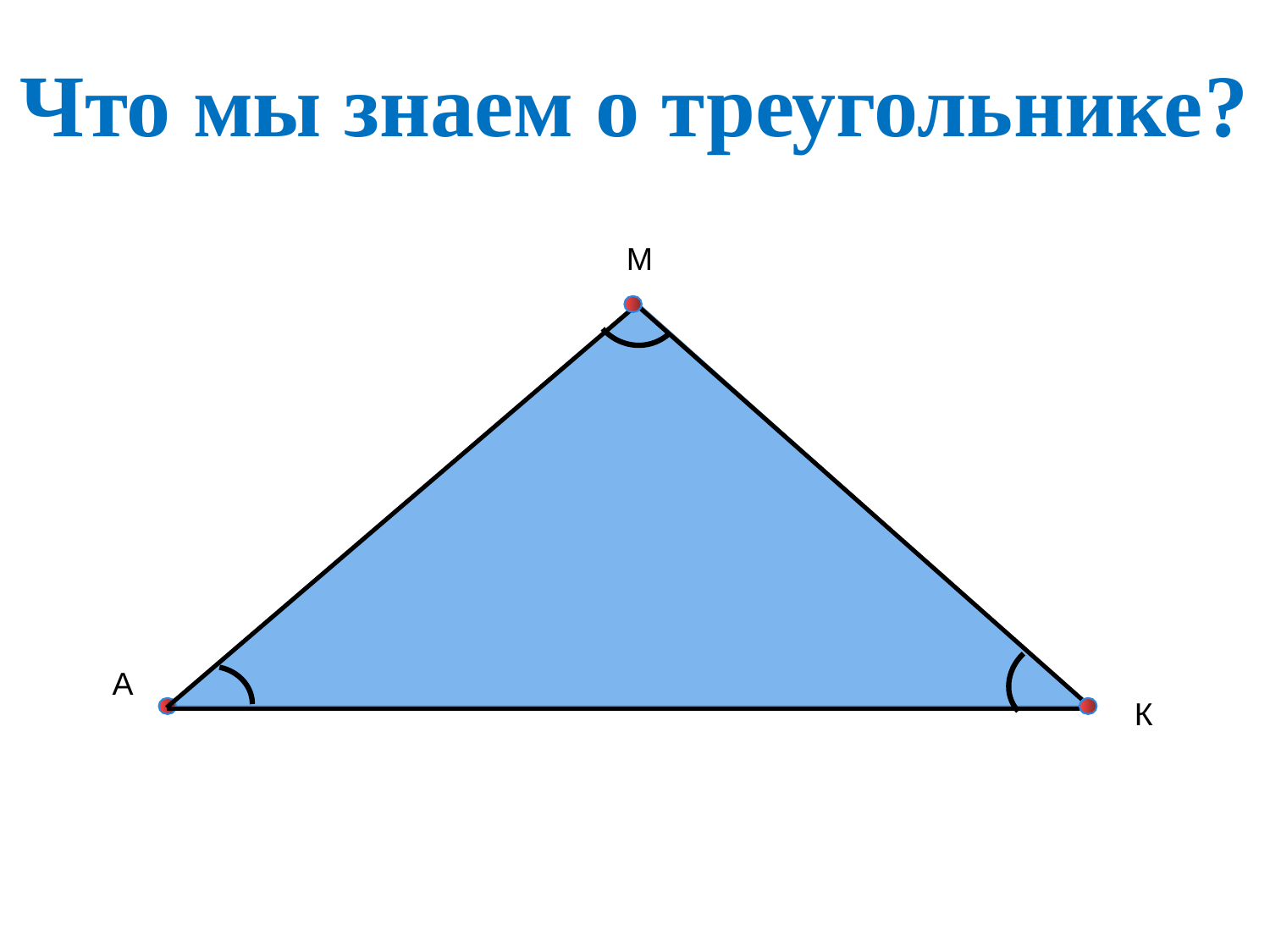

Что мы знаем о треугольнике?
М

А

К